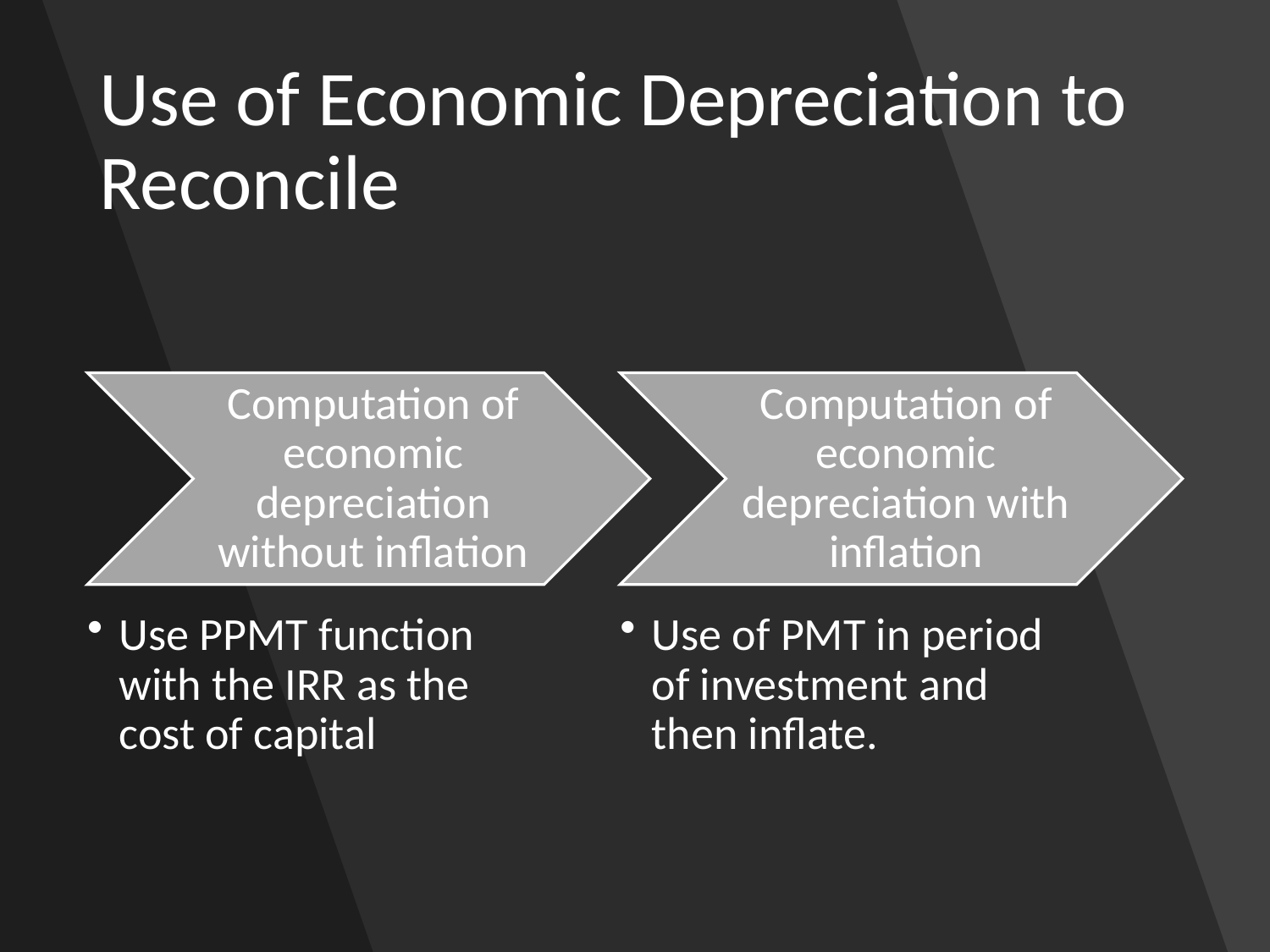

# Use of Economic Depreciation to Reconcile
Computation of economic depreciation without inflation
Use PPMT function with the IRR as the cost of capital
Computation of economic depreciation with inflation
Use of PMT in period of investment and then inflate.